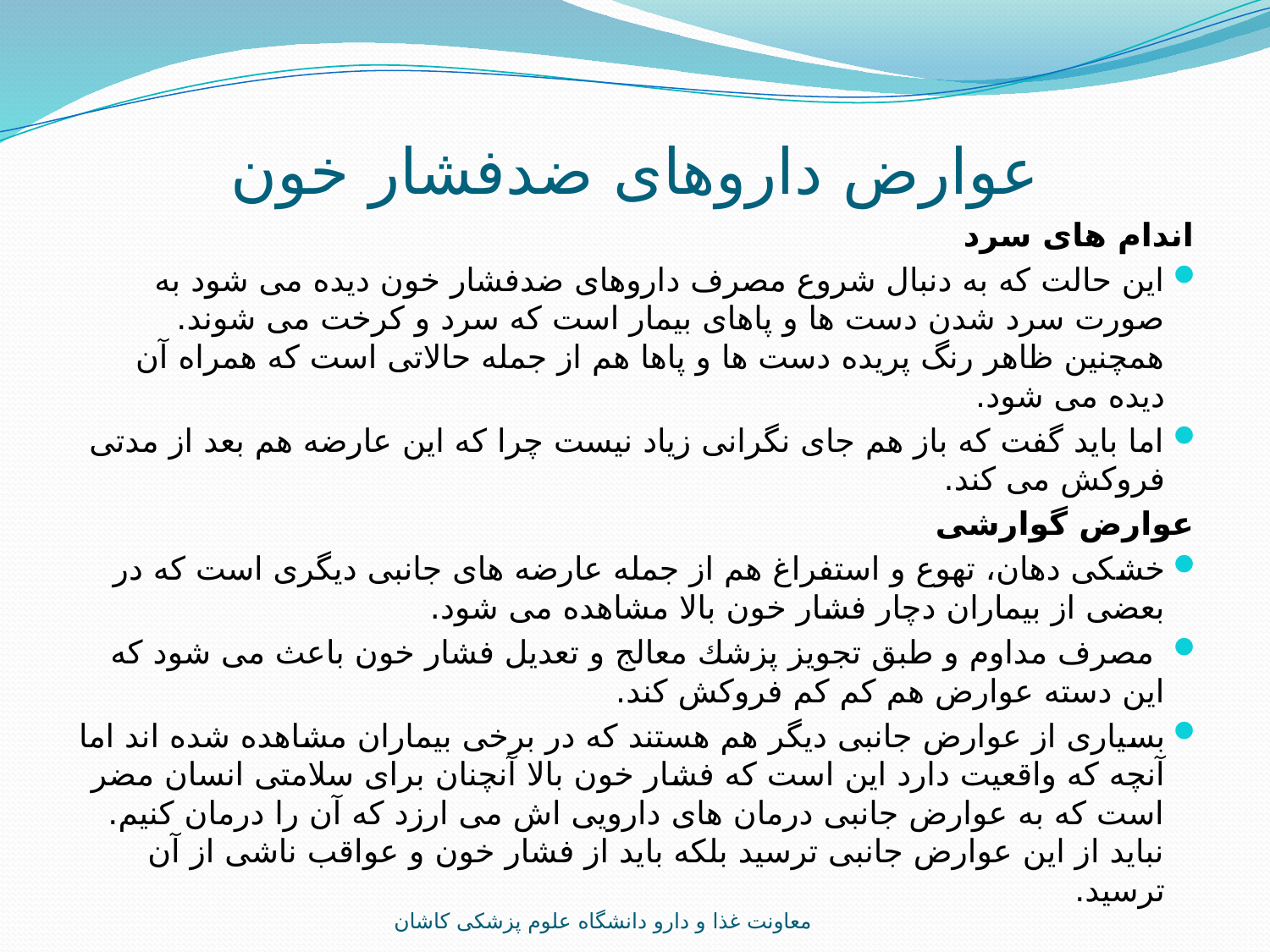

# عوارض داروهای ضدفشار خون
اندام های سرد
این حالت كه به دنبال شروع مصرف داروهای ضدفشار خون دیده می شود به صورت سرد شدن دست ها و پاهای بیمار است كه سرد و كرخت می شوند. همچنین ظاهر رنگ پریده دست ها و پاها هم از جمله حالاتی است كه همراه آن دیده می شود.
اما باید گفت كه باز هم جای نگرانی زیاد نیست چرا كه این عارضه هم بعد از مدتی فروكش می كند.
عوارض گوارشی
خشكی دهان، تهوع و استفراغ هم از جمله عارضه های جانبی دیگری است كه در بعضی از بیماران دچار فشار خون بالا مشاهده می شود.
 مصرف مداوم و طبق تجویز پزشك معالج و تعدیل فشار خون باعث می شود كه این دسته عوارض هم كم كم فروكش كند.
بسیاری از عوارض جانبی دیگر هم هستند كه در برخی بیماران مشاهده شده اند اما آنچه كه واقعیت دارد این است كه فشار خون بالا آنچنان برای سلامتی انسان مضر است كه به عوارض جانبی درمان های دارویی اش می ارزد كه آن را درمان كنیم. نباید از این عوارض جانبی ترسید بلكه باید از فشار خون و عواقب ناشی از آن ترسید.

معاونت غذا و دارو دانشگاه علوم پزشکی کاشان